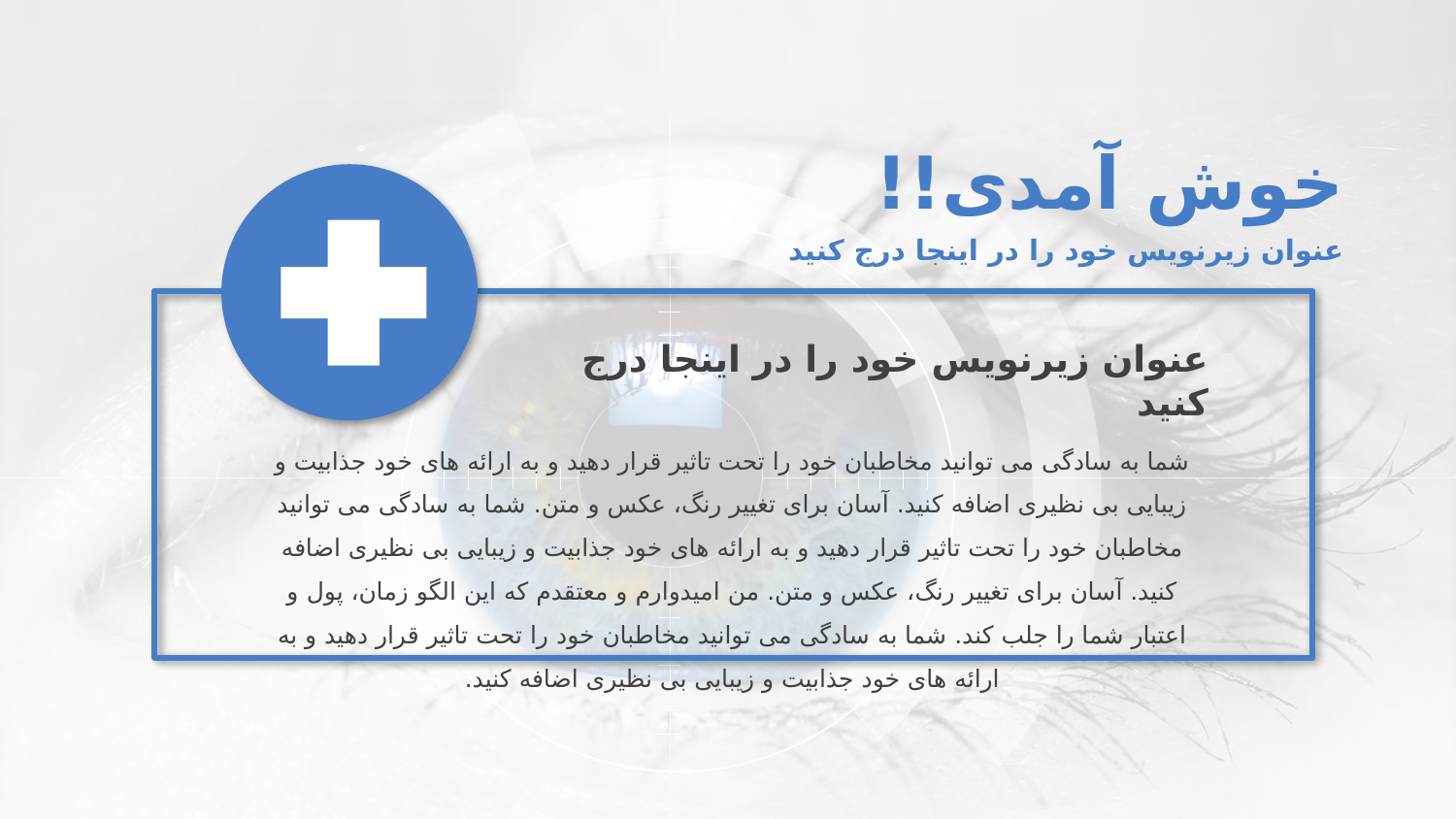

خوش آمدی!!

عنوان زیرنویس خود را در اینجا درج کنید
عنوان زیرنویس خود را در اینجا درج کنید
شما به سادگی می توانید مخاطبان خود را تحت تاثیر قرار دهید و به ارائه های خود جذابیت و زیبایی بی نظیری اضافه کنید. آسان برای تغییر رنگ، عکس و متن. شما به سادگی می توانید مخاطبان خود را تحت تاثیر قرار دهید و به ارائه های خود جذابیت و زیبایی بی نظیری اضافه کنید. آسان برای تغییر رنگ، عکس و متن. من امیدوارم و معتقدم که این الگو زمان، پول و اعتبار شما را جلب کند. شما به سادگی می توانید مخاطبان خود را تحت تاثیر قرار دهید و به ارائه های خود جذابیت و زیبایی بی نظیری اضافه کنید.